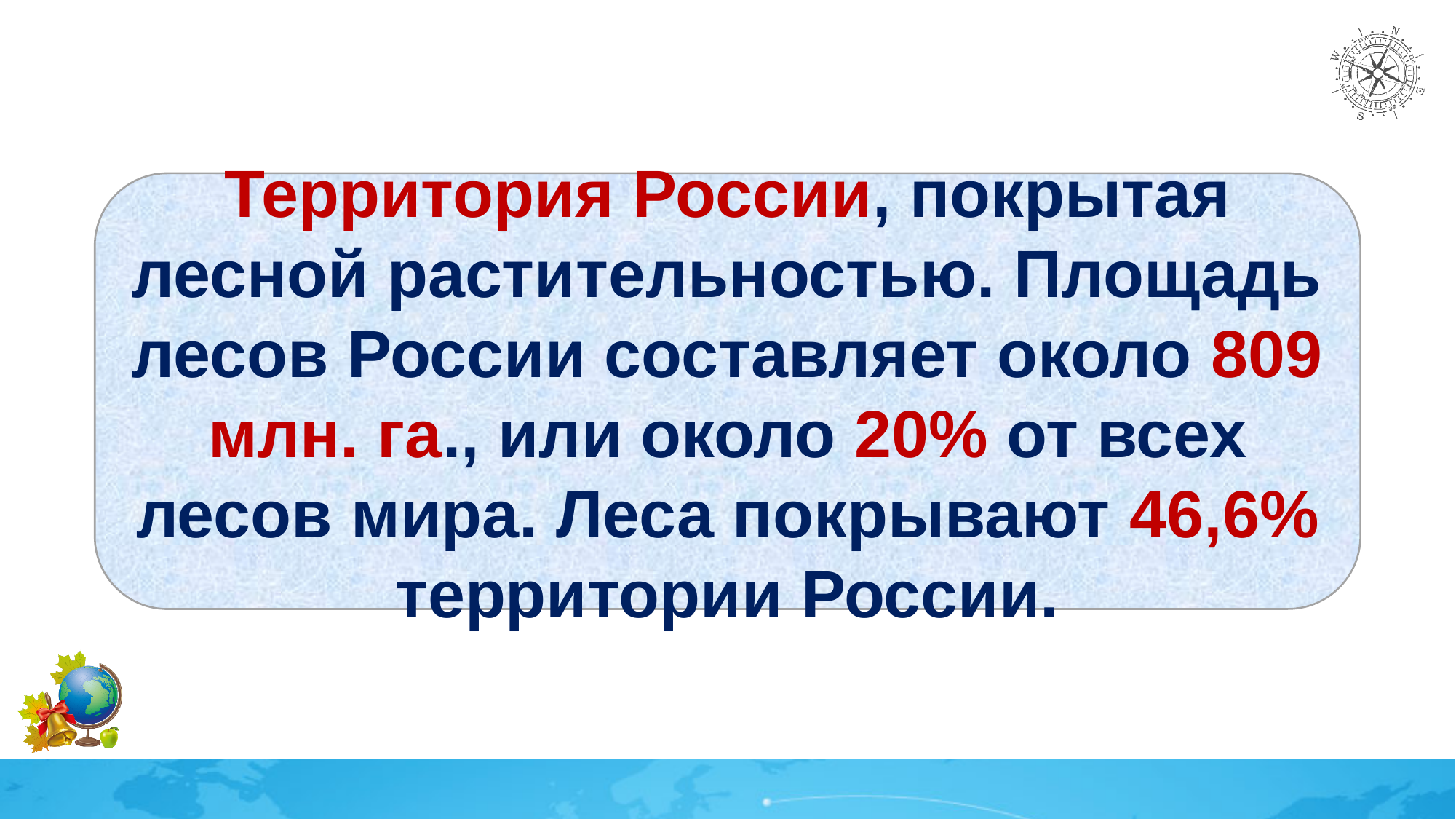

Территория России, покрытая лесной растительностью. Площадь лесов России составляет около 809 млн. га., или около 20% от всех лесов мира. Леса покрывают 46,6% территории России.